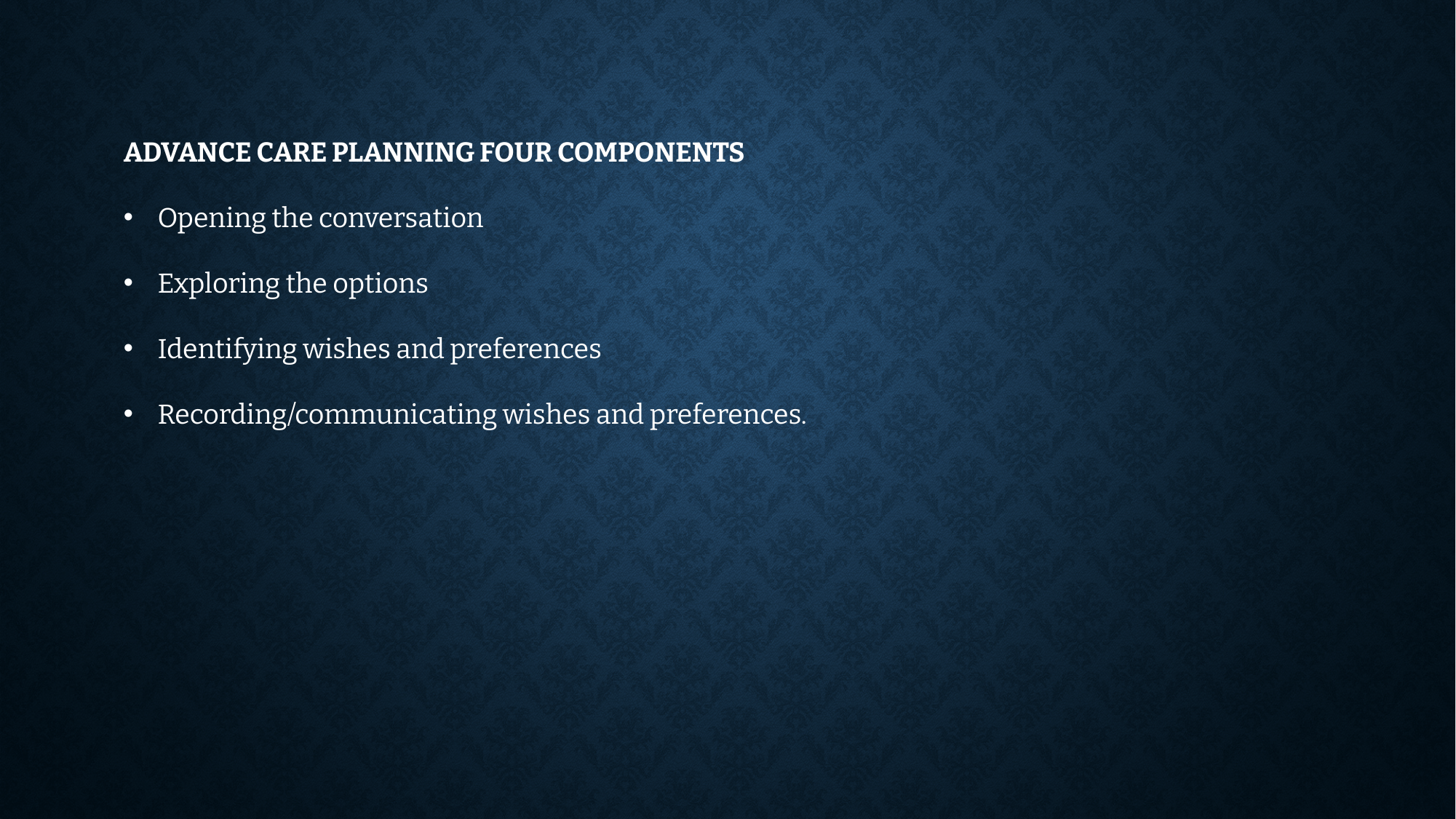

ADVANCE CARE PLANNING FOUR COMPONENTS

Opening the conversation

Exploring the options

Identifying wishes and preferences

Recording/communicating wishes and preferences.